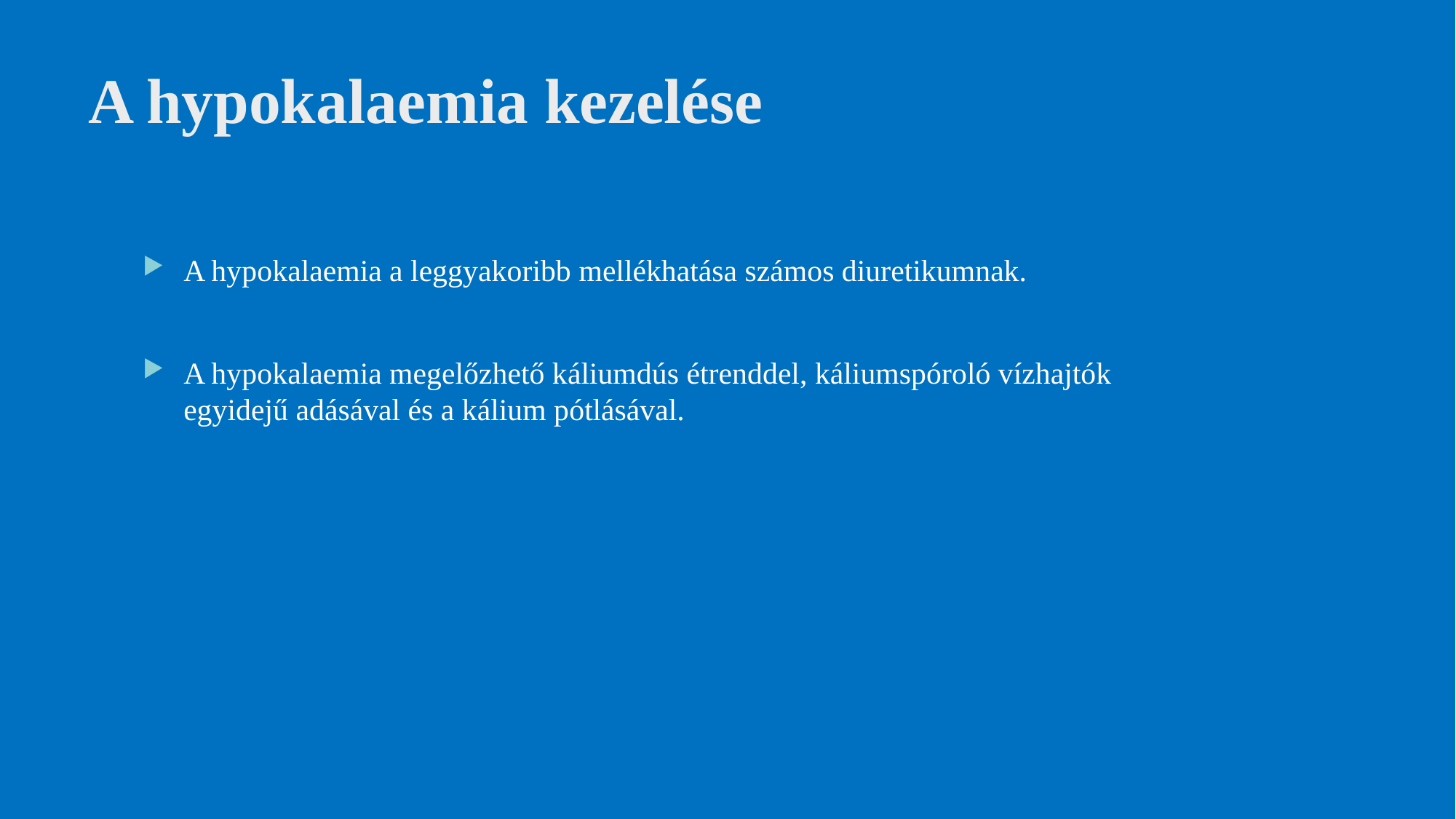

# A hypokalaemia kezelése
A hypokalaemia a leggyakoribb mellékhatása számos diuretikumnak.

A hypokalaemia megelőzhető káliumdús étrenddel, káliumspóroló vízhajtók egyidejű adásával és a kálium pótlásával.